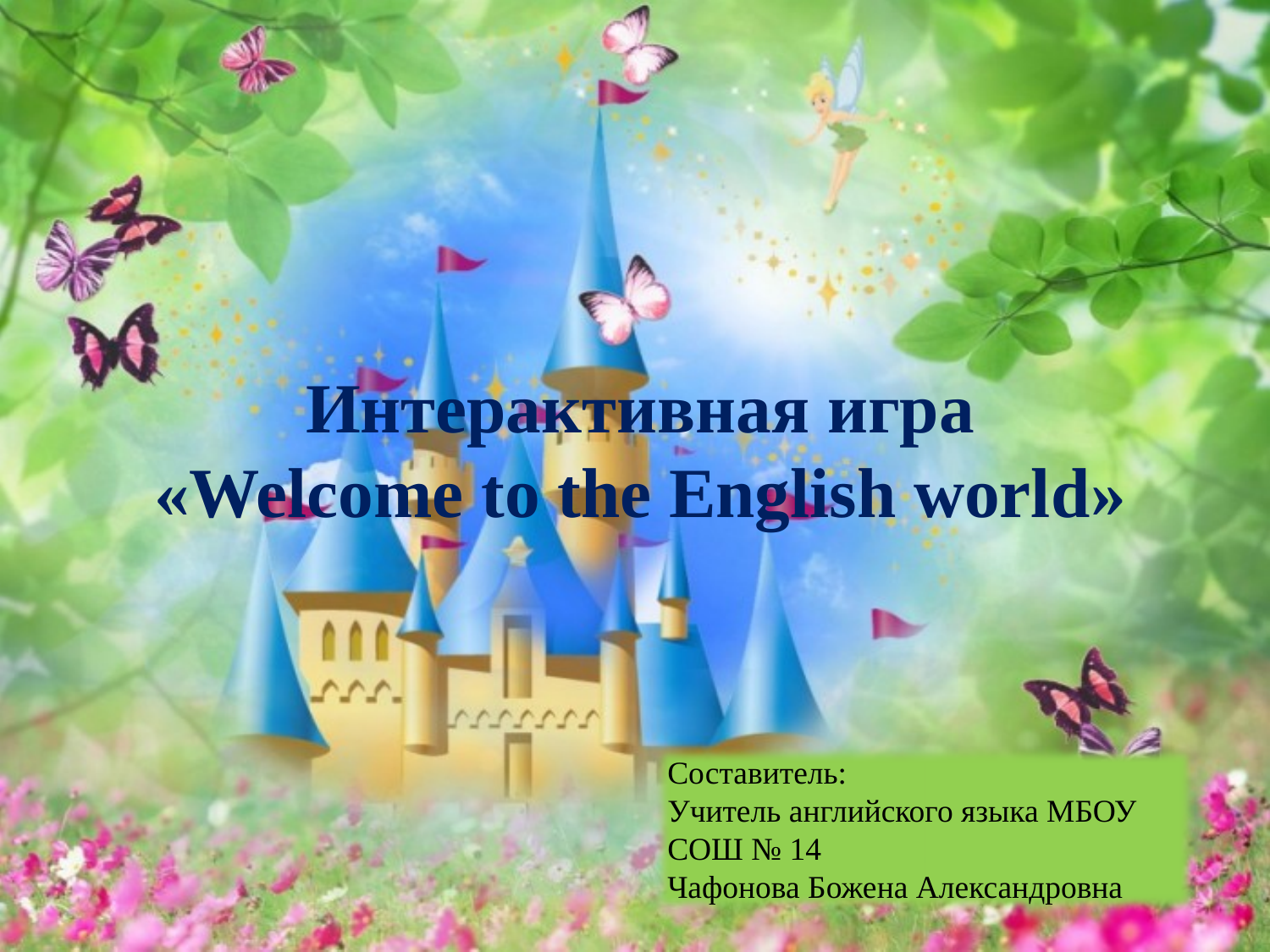

Интерактивная игра
«Welcome to the English world»
Составитель:
Учитель английского языка МБОУ СОШ № 14
Чафонова Божена Александровна